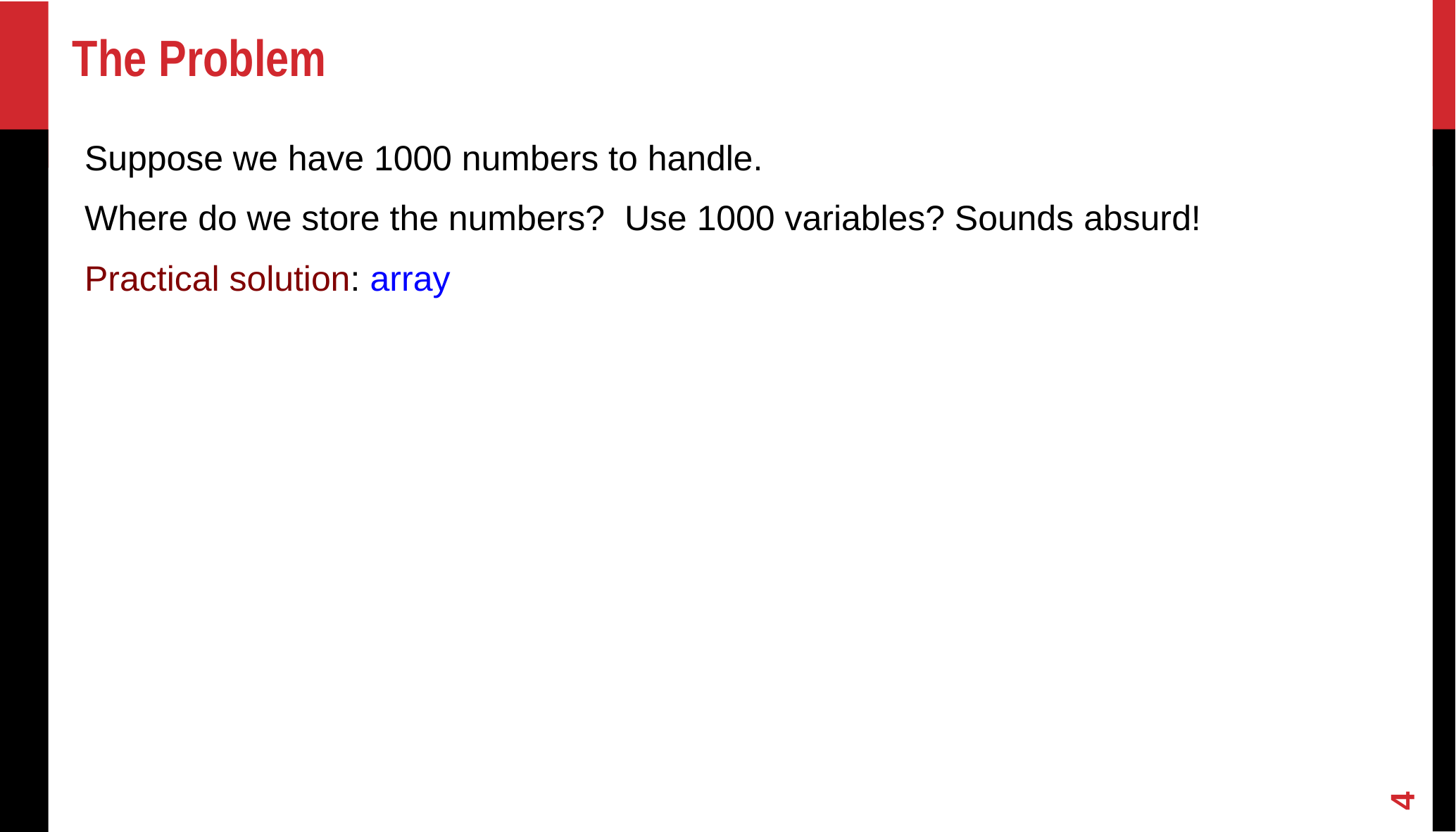

The Problem
Suppose we have 1000 numbers to handle.
Where do we store the numbers?  Use 1000 variables? Sounds absurd!
Practical solution: array
4